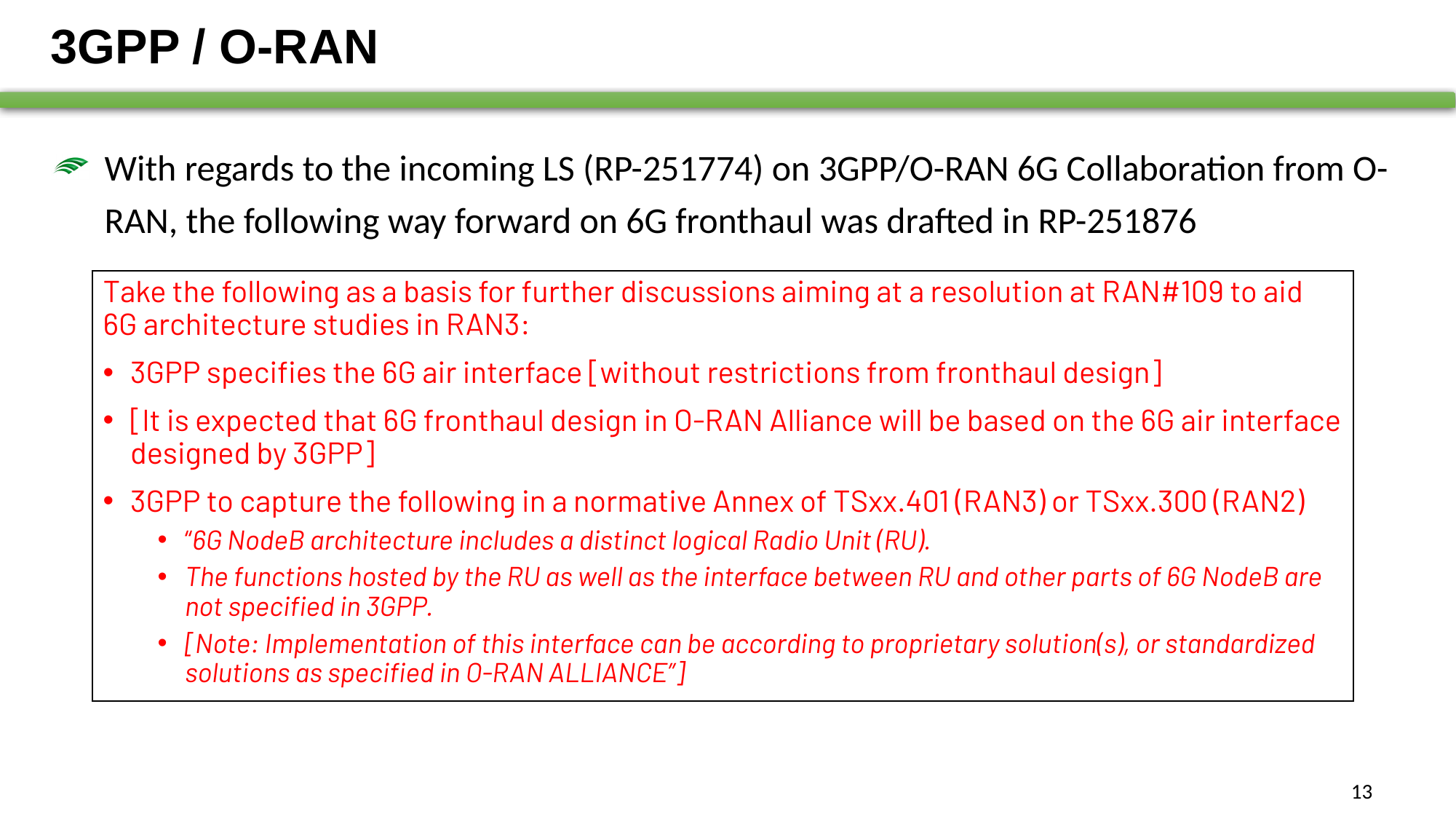

# 3GPP / O-RAN
With regards to the incoming LS (RP-251774) on 3GPP/O-RAN 6G Collaboration from O-RAN, the following way forward on 6G fronthaul was drafted in RP-251876

RP-251876 was noted and will be used as starting point for further discussions in RAN #109
| Take the following as a basis for further discussions aiming at a resolution at RAN#109 to aid 6G architecture studies in RAN3: 3GPP specifies the 6G air interface [without restrictions from fronthaul design] [It is expected that 6G fronthaul design in O-RAN Alliance will be based on the 6G air interface designed by 3GPP] 3GPP to capture the following in a normative Annex of TSxx.401 (RAN3) or TSxx.300 (RAN2) “6G NodeB architecture includes a distinct logical Radio Unit (RU). The functions hosted by the RU as well as the interface between RU and other parts of 6G NodeB are not specified in 3GPP. [Note: Implementation of this interface can be according to proprietary solution(s), or standardized solutions as specified in O-RAN ALLIANCE”] |
| --- |